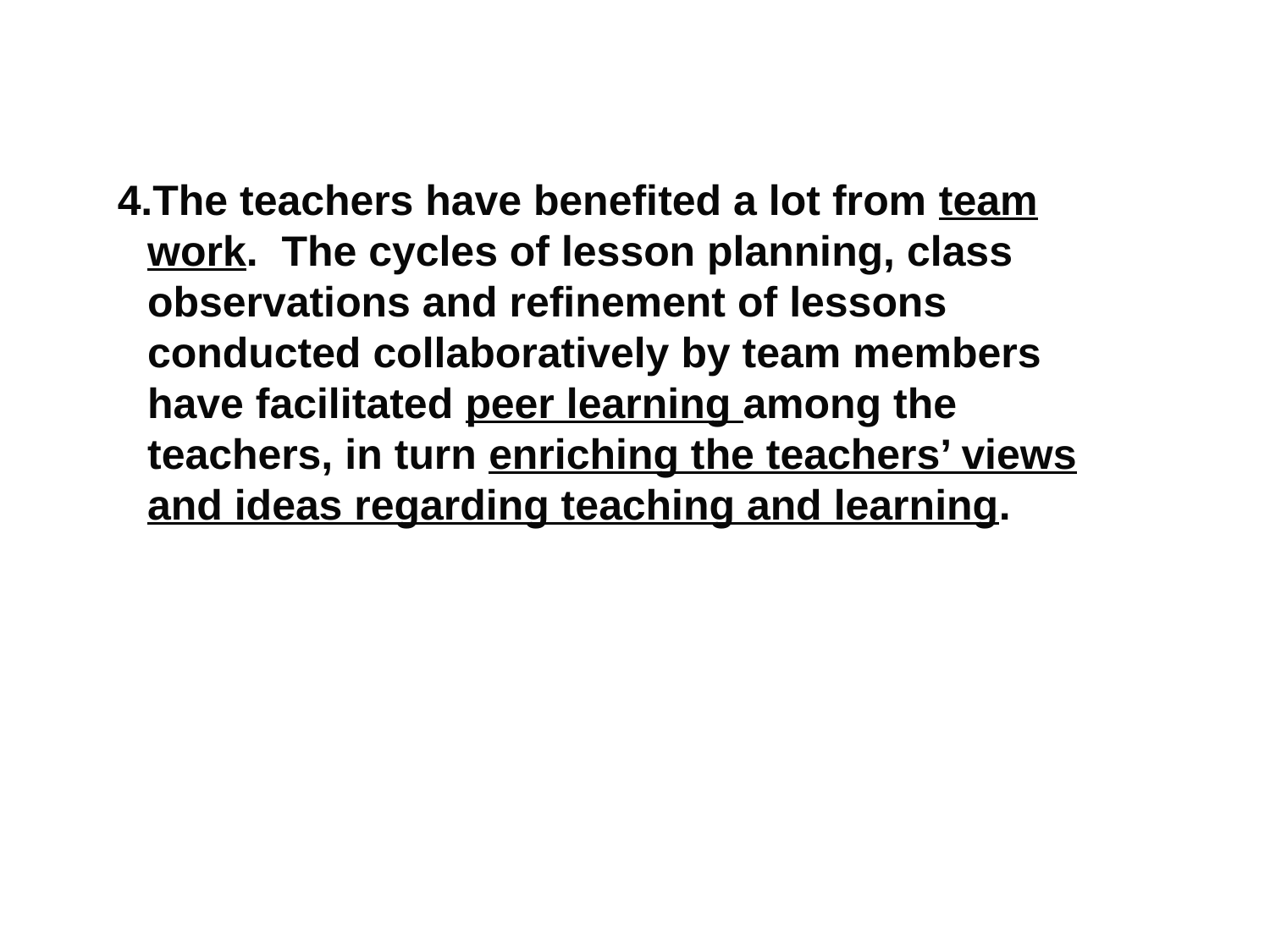

The teachers have benefited a lot from team work.  The cycles of lesson planning, class observations and refinement of lessons conducted collaboratively by team members have facilitated peer learning among the teachers, in turn enriching the teachers’ views and ideas regarding teaching and learning.